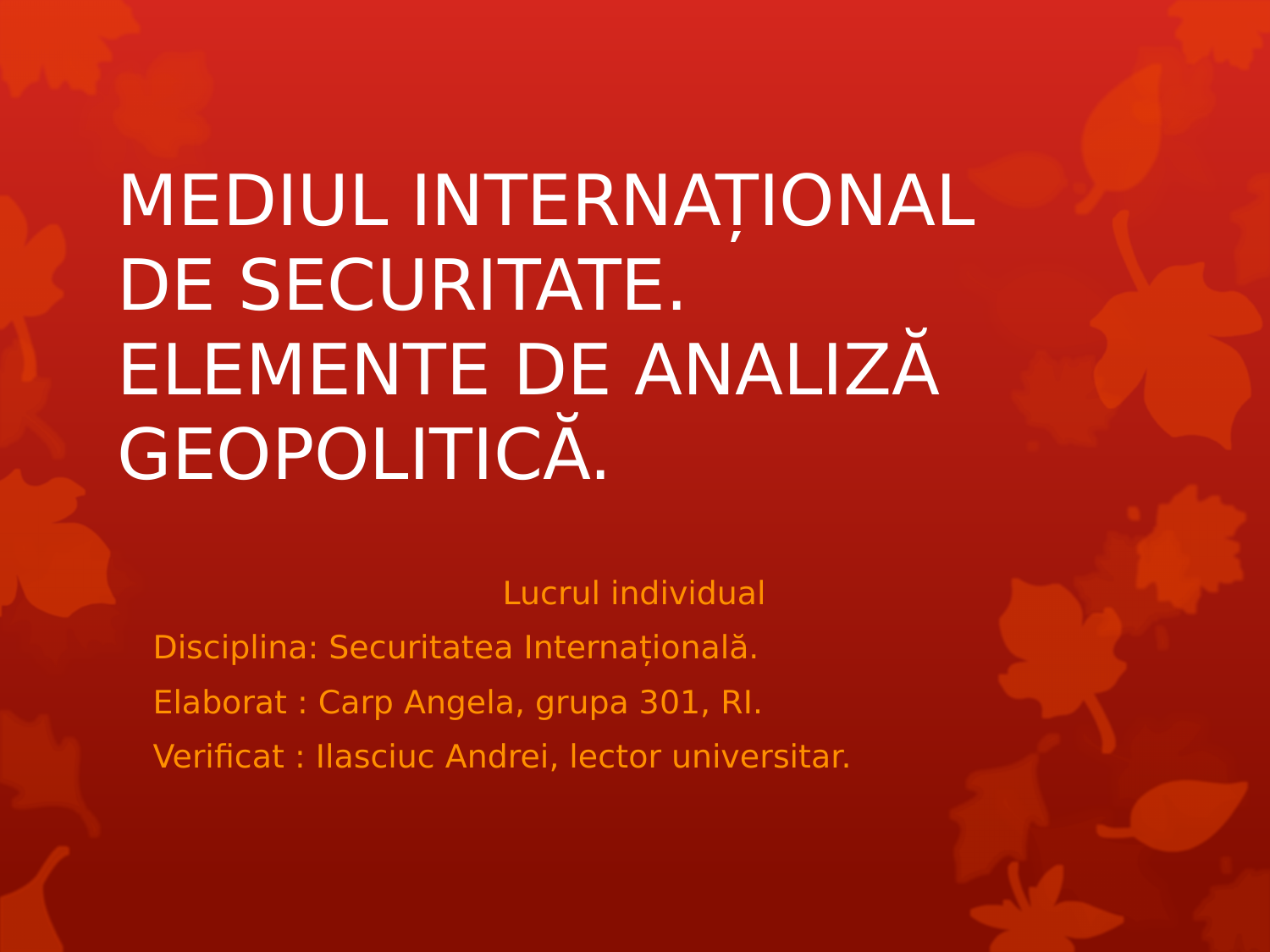

# MEDIUL INTERNAȚIONAL DE SECURITATE. ELEMENTE DE ANALIZĂ GEOPOLITICĂ.
Lucrul individual
Disciplina: Securitatea Internațională.
Elaborat : Carp Angela, grupa 301, RI.
Verificat : Ilasciuc Andrei, lector universitar.